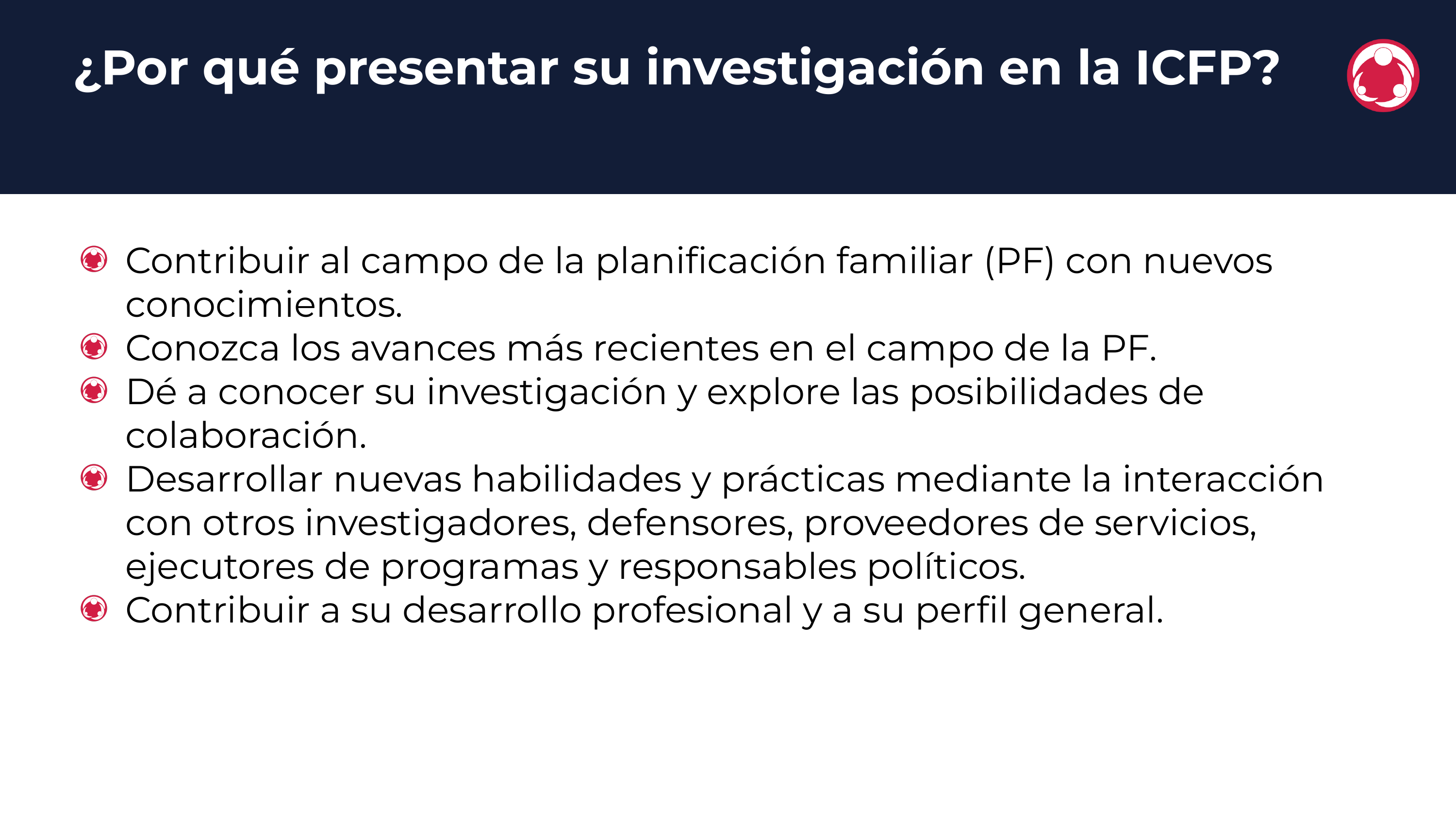

¿Por qué presentar su investigación en la ICFP?

Contribuir al campo de la planificación familiar (PF) con nuevos conocimientos.
Conozca los avances más recientes en el campo de la PF.
Dé a conocer su investigación y explore las posibilidades de colaboración.
Desarrollar nuevas habilidades y prácticas mediante la interacción con otros investigadores, defensores, proveedores de servicios, ejecutores de programas y responsables políticos.
Contribuir a su desarrollo profesional y a su perfil general.